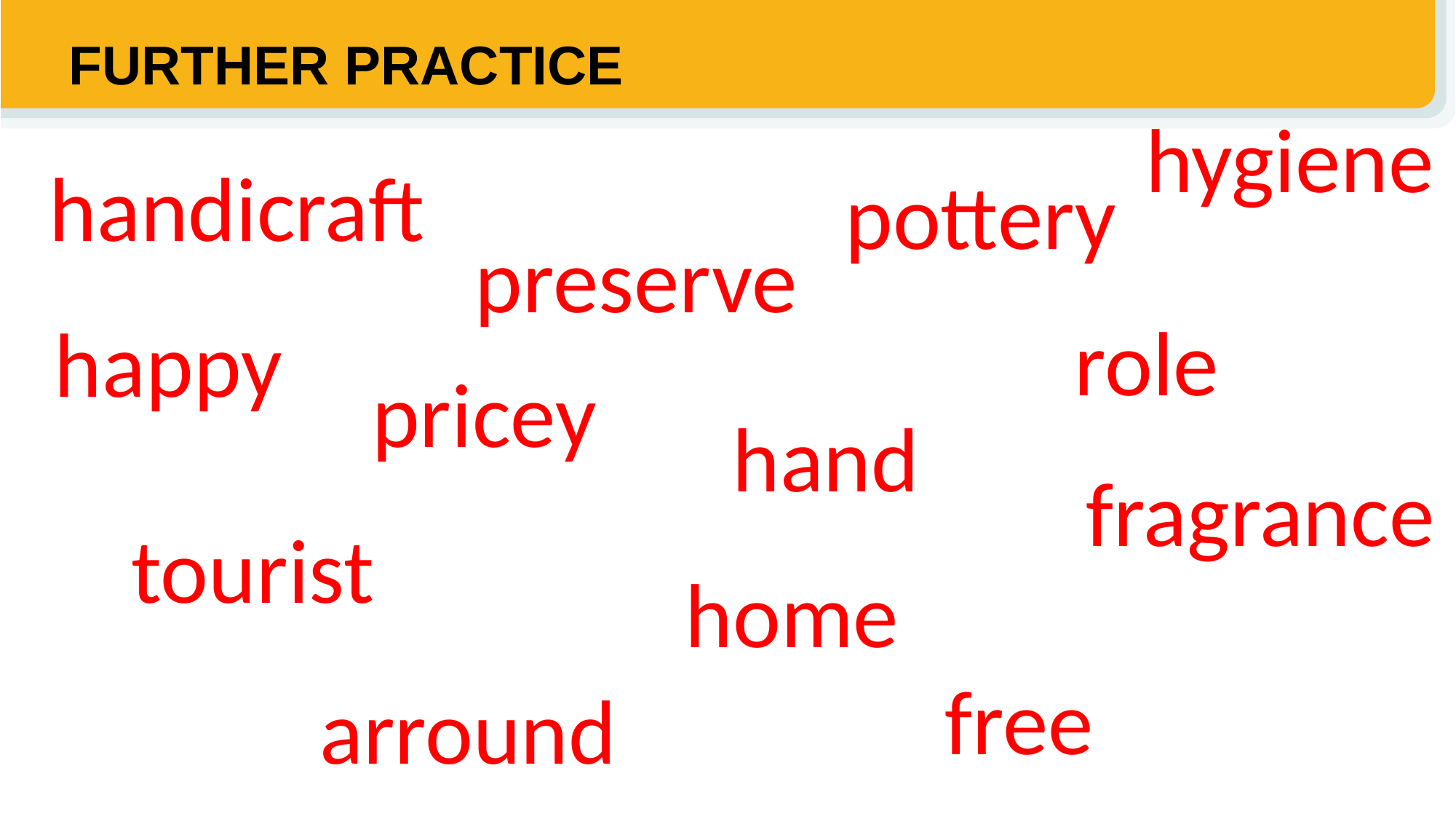

FURTHER PRACTICE
hygiene

handicraft
pottery
preserve
role
happy
pricey
hand
fragrance
tourist
home
free
arround